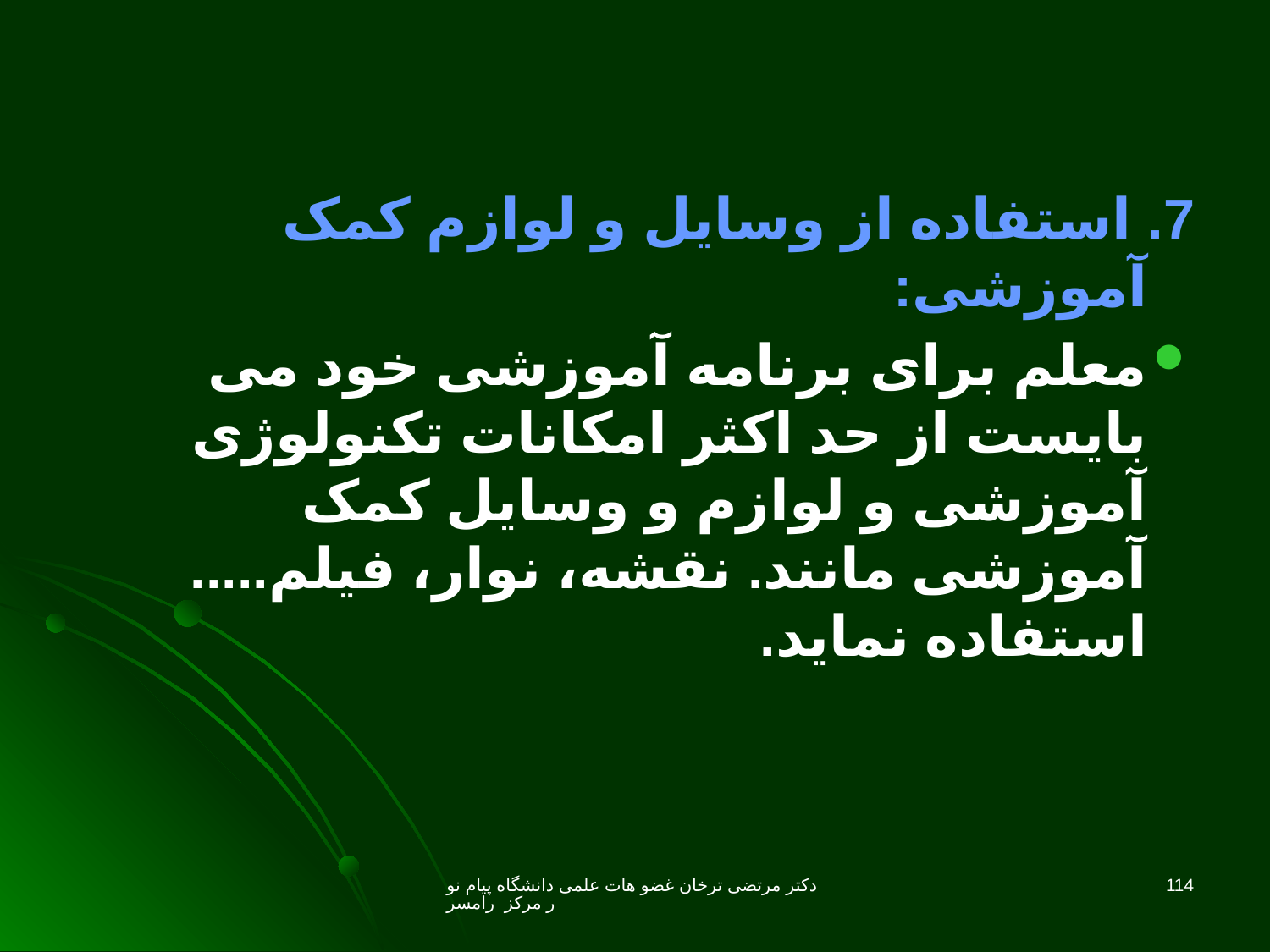

7. استفاده از وسایل و لوازم کمک آموزشی:
معلم برای برنامه آموزشی خود می بایست از حد اکثر امکانات تکنولوژی آموزشی و لوازم و وسایل کمک آموزشی مانند. نقشه، نوار، فیلم..... استفاده نماید.

دکتر مرتضی ترخان غضو هات علمی دانشگاه پیام نور مرکز رامسر
114